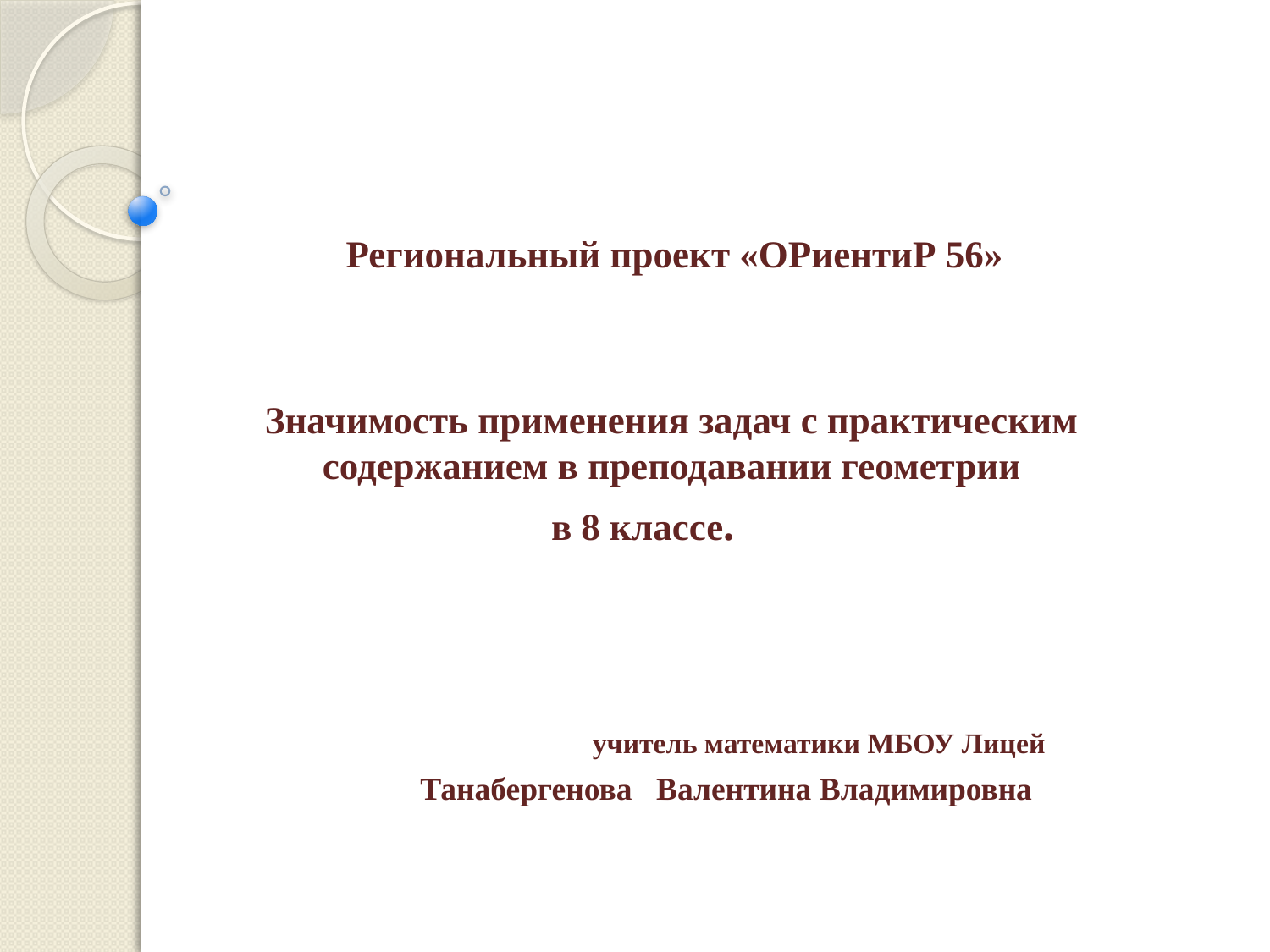

Региональный проект «ОРиентиР 56»

Значимость применения задач с практическим содержанием в преподавании геометрии
 в 8 классе.

                                                     учитель математики МБОУ Лицей
                          Танабергенова   Валентина Владимировна